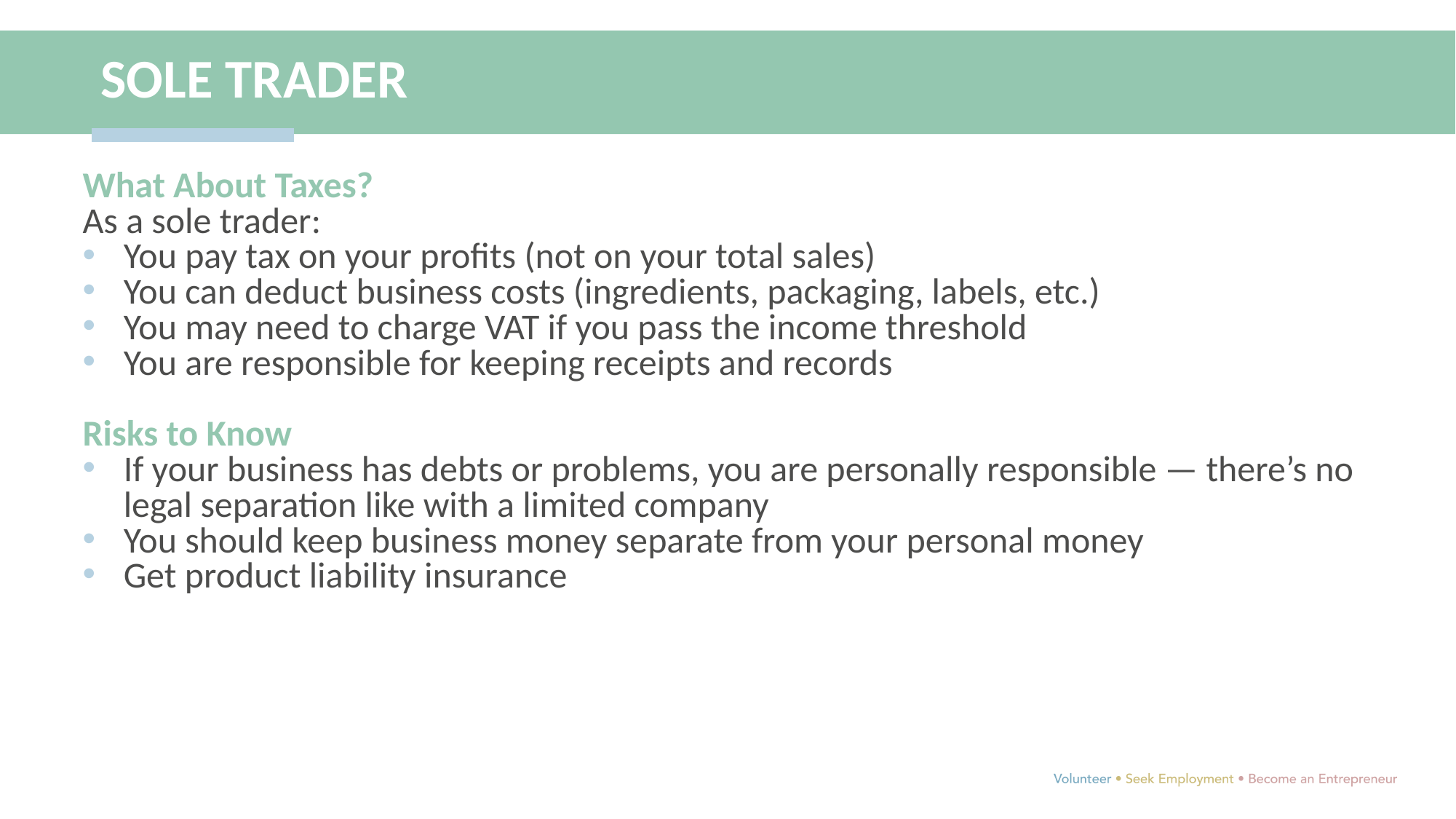

SOLE TRADER
What About Taxes?
As a sole trader:
You pay tax on your profits (not on your total sales)
You can deduct business costs (ingredients, packaging, labels, etc.)
You may need to charge VAT if you pass the income threshold
You are responsible for keeping receipts and records

Risks to Know
If your business has debts or problems, you are personally responsible — there’s no legal separation like with a limited company
You should keep business money separate from your personal money
Get product liability insurance